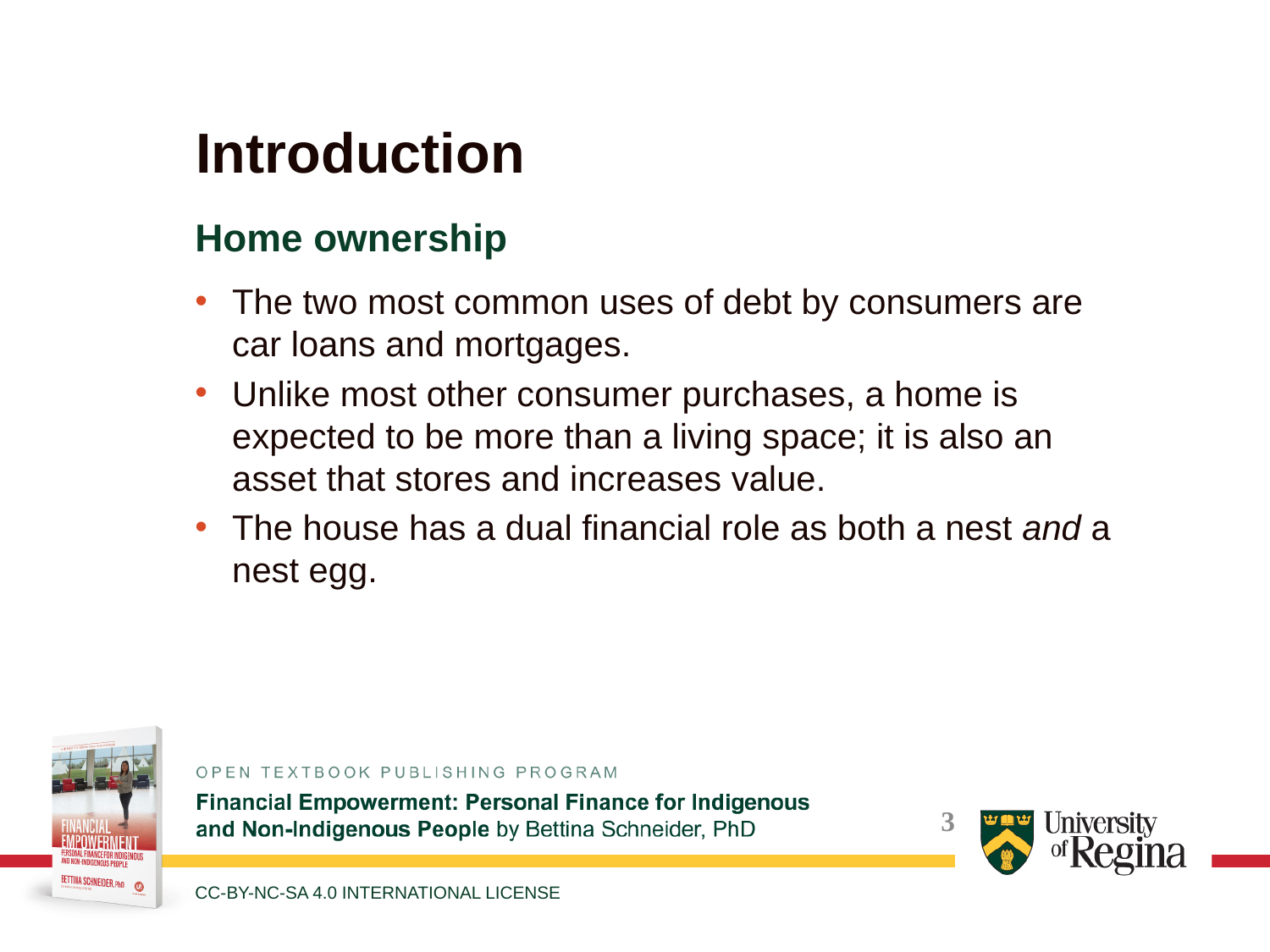

# Introduction
Home ownership
The two most common uses of debt by consumers are car loans and mortgages.
Unlike most other consumer purchases, a home is expected to be more than a living space; it is also an asset that stores and increases value.
The house has a dual financial role as both a nest and a nest egg.
CC-BY-NC-SA 4.0 INTERNATIONAL LICENSE